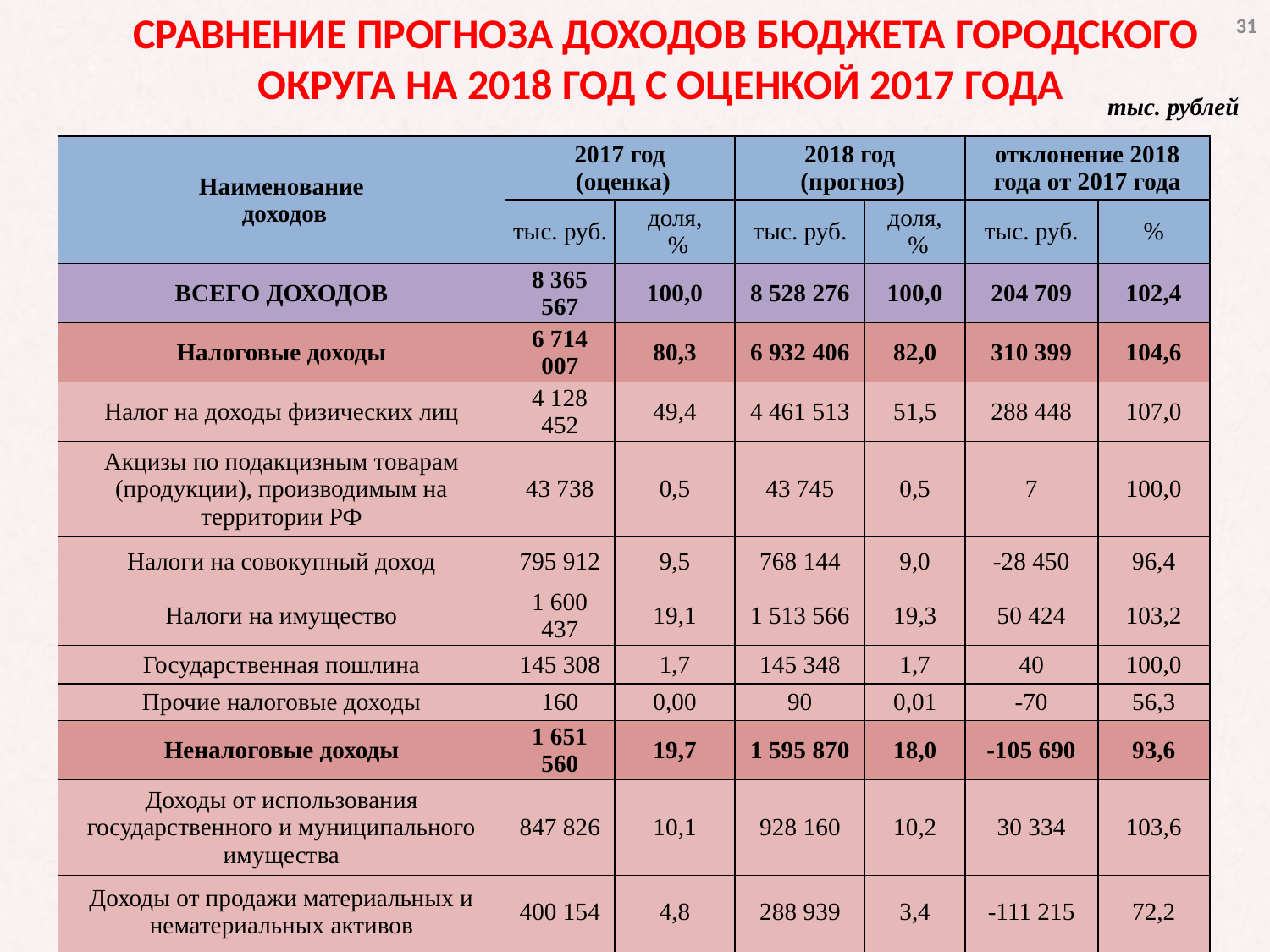

СРАВНЕНИЕ ПРОГНОЗА ДОХОДОВ БЮДЖЕТА ГОРОДСКОГО
ОКРУГА НА 2018 ГОД С ОЦЕНКОЙ 2017 ГОДА
31
тыс. рублей
| Наименование доходов | 2017 год (оценка) |  | 2018 год (прогноз) |  | отклонение 2018 года от 2017 года |  |
| --- | --- | --- | --- | --- | --- | --- |
|  | тыс. руб. | доля, % | тыс. руб. | доля, % | тыс. руб. | % |
| ВСЕГО ДОХОДОВ | 8 365 567 | 100,0 | 8 528 276 | 100,0 | 204 709 | 102,4 |
| Налоговые доходы | 6 714 007 | 80,3 | 6 932 406 | 82,0 | 310 399 | 104,6 |
| Налог на доходы физических лиц | 4 128 452 | 49,4 | 4 461 513 | 51,5 | 288 448 | 107,0 |
| Акцизы по подакцизным товарам (продукции), производимым на территории РФ | 43 738 | 0,5 | 43 745 | 0,5 | 7 | 100,0 |
| Налоги на совокупный доход | 795 912 | 9,5 | 768 144 | 9,0 | -28 450 | 96,4 |
| Налоги на имущество | 1 600 437 | 19,1 | 1 513 566 | 19,3 | 50 424 | 103,2 |
| Государственная пошлина | 145 308 | 1,7 | 145 348 | 1,7 | 40 | 100,0 |
| Прочие налоговые доходы | 160 | 0,00 | 90 | 0,01 | -70 | 56,3 |
| Неналоговые доходы | 1 651 560 | 19,7 | 1 595 870 | 18,0 | -105 690 | 93,6 |
| Доходы от использования государственного и муниципального имущества | 847 826 | 10,1 | 928 160 | 10,2 | 30 334 | 103,6 |
| Доходы от продажи материальных и нематериальных активов | 400 154 | 4,8 | 288 939 | 3,4 | -111 215 | 72,2 |
| Прочие неналоговые доходы | 403 580 | 4,8 | 378 771 | 4,4 | -24 809 | 93,9 |